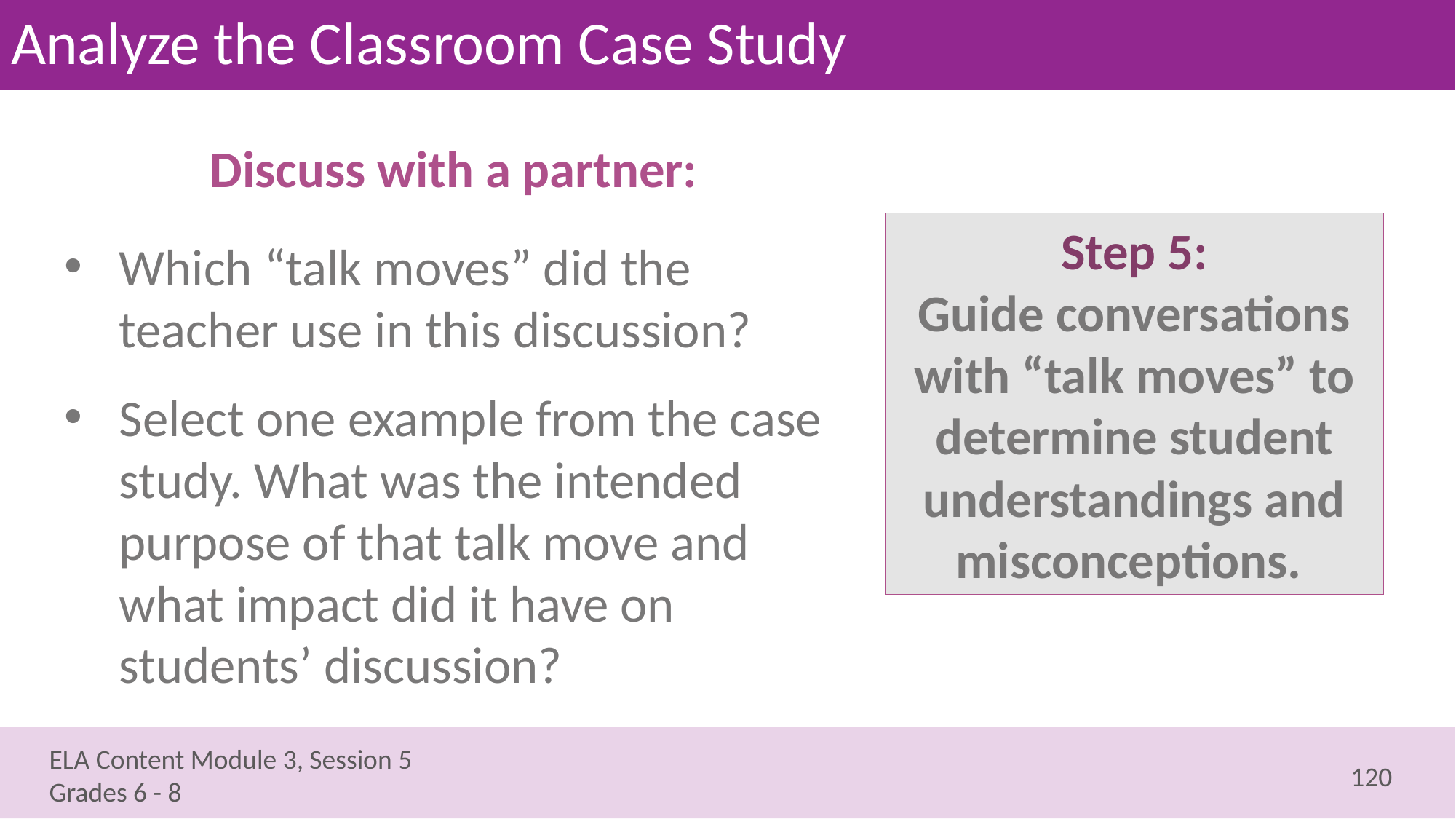

# Analyze the Classroom Case Study
Discuss with a partner:

Which “talk moves” did the teacher use in this discussion?

Select one example from the case study. What was the intended purpose of that talk move and what impact did it have on students’ discussion?

Step 5:
Guide conversations with “talk moves” to determine student understandings and misconceptions.
120